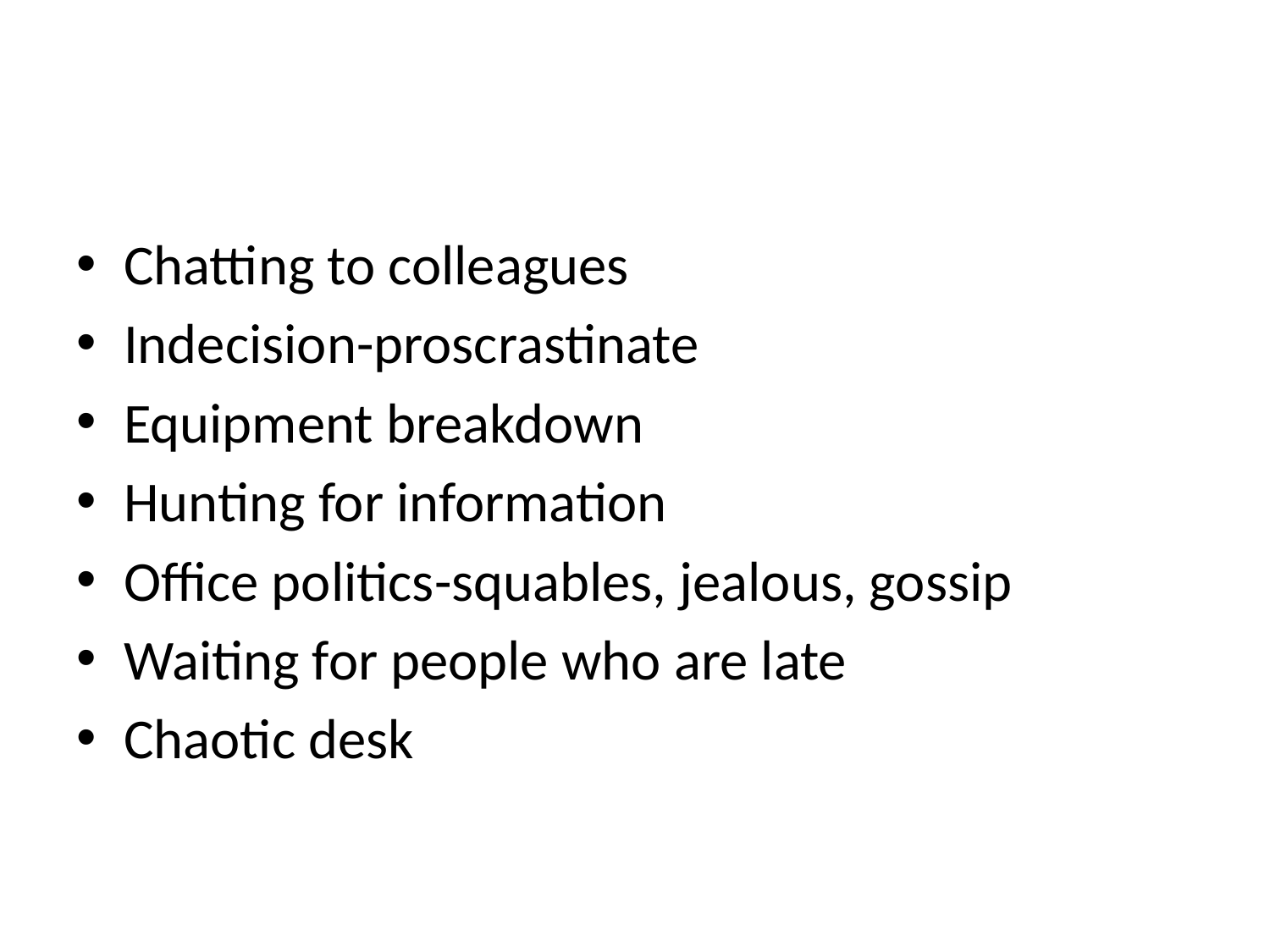

#
Chatting to colleagues
Indecision-proscrastinate
Equipment breakdown
Hunting for information
Office politics-squables, jealous, gossip
Waiting for people who are late
Chaotic desk